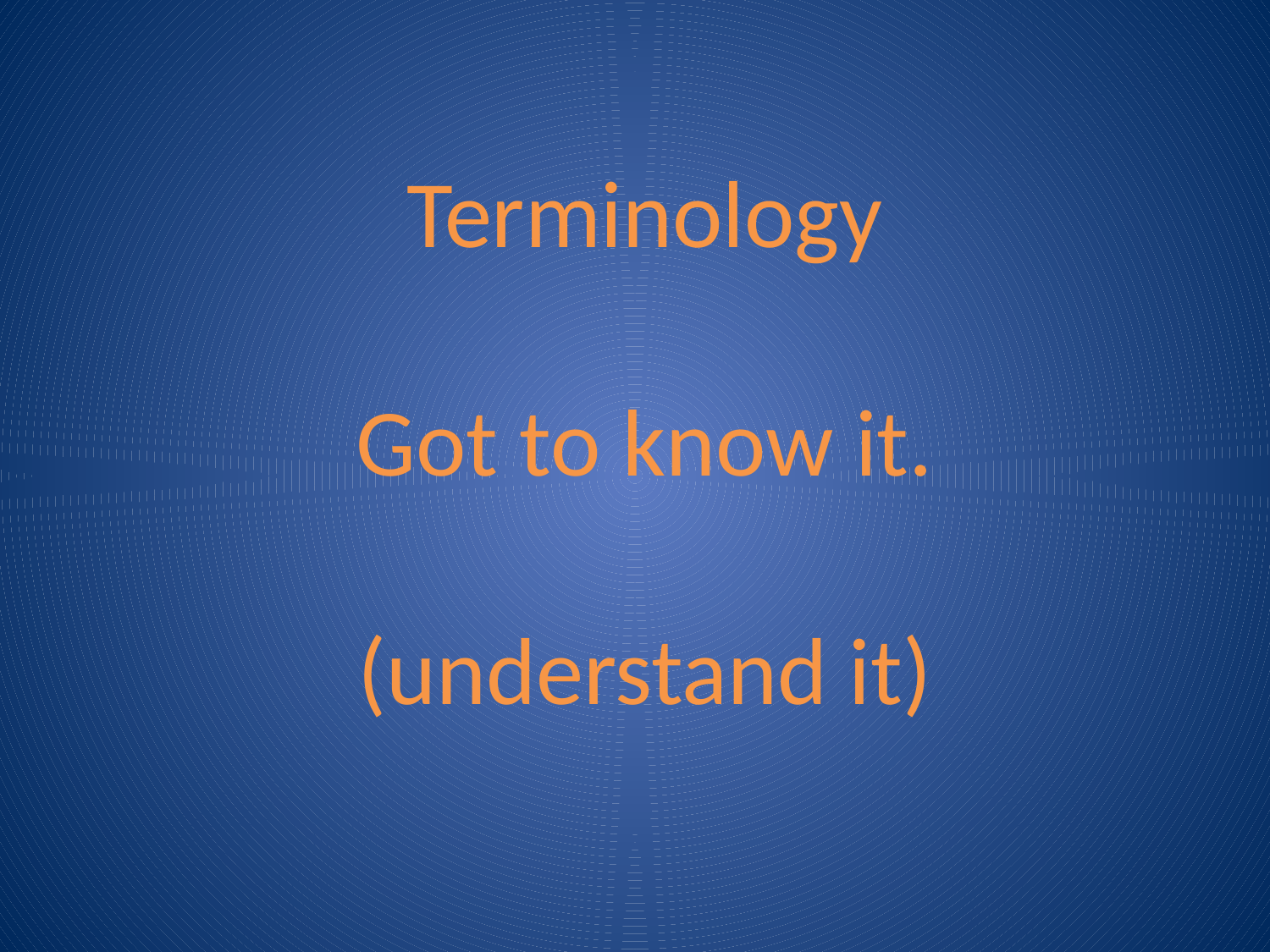

Terminology

Got to know it.

(understand it)